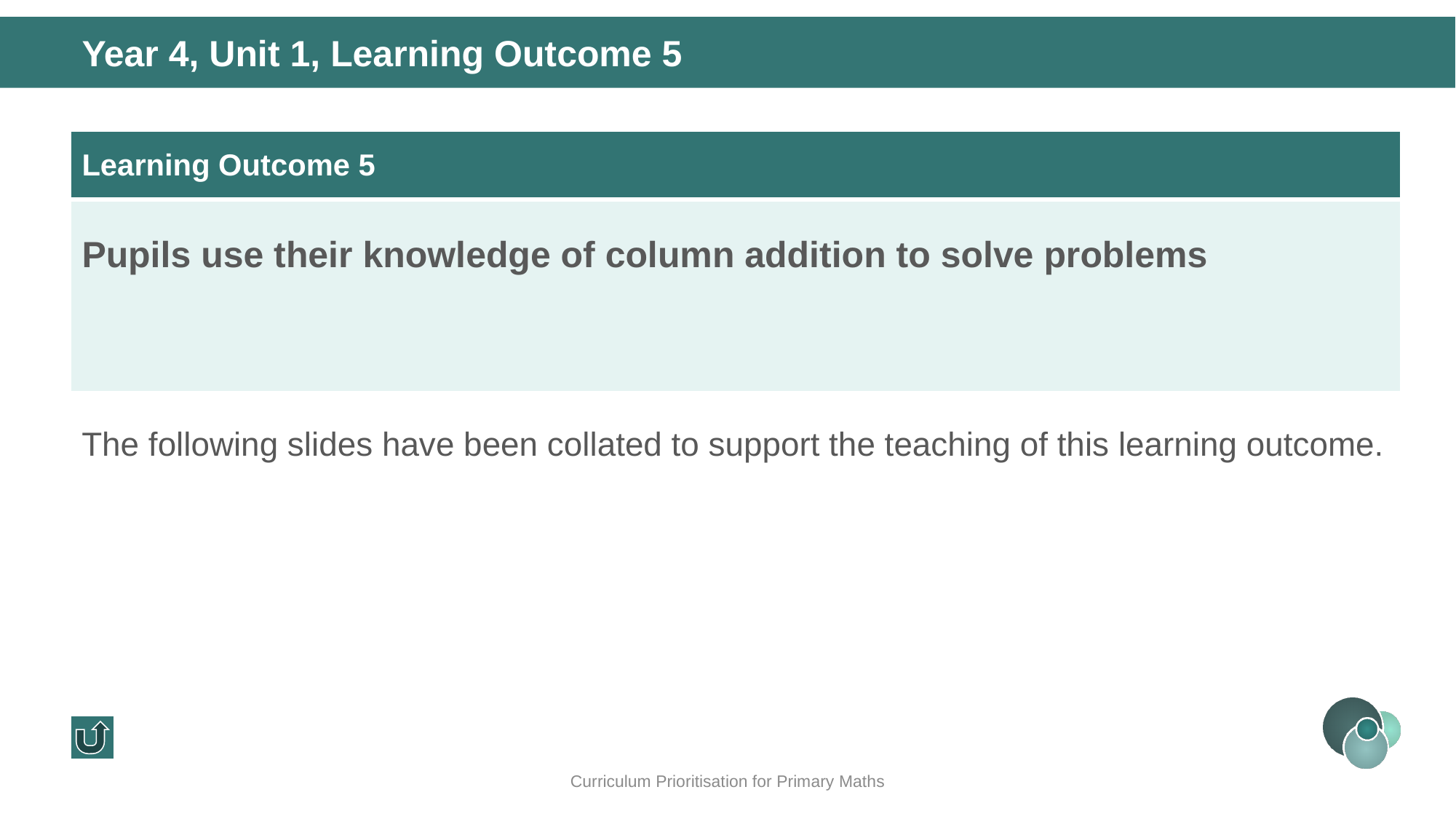

Year 4, Unit 1, Learning Outcome 5
| Learning Outcome 5 |
| --- |
| Pupils use their knowledge of column addition to solve problems |
The following slides have been collated to support the teaching of this learning outcome.

Curriculum Prioritisation for Primary Maths